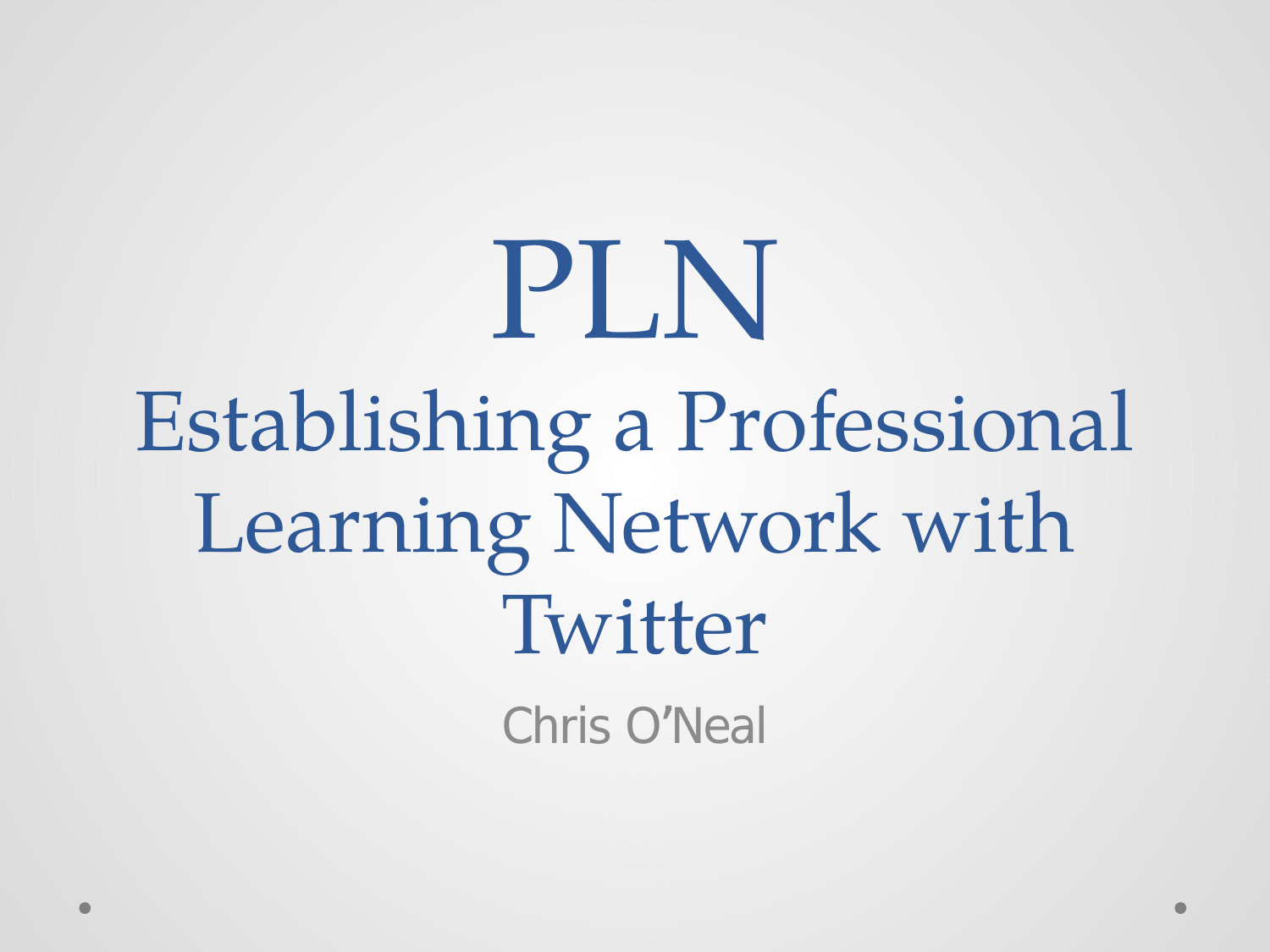

# PLN Establishing a Professional Learning Network with Twitter
Chris O’Neal